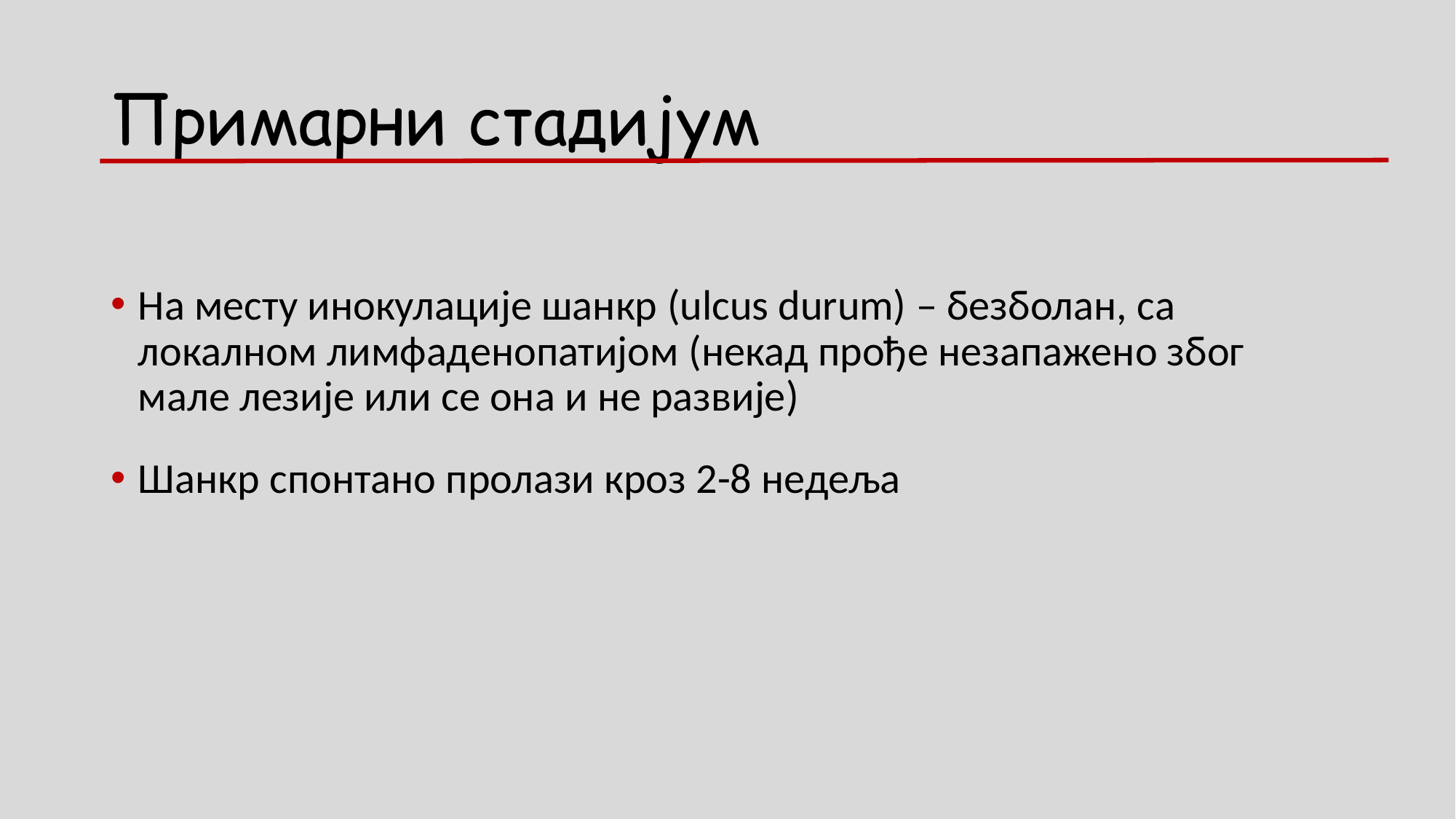

# Примарни стадијум
На месту инокулације шанкр (ulcus durum) – безболан, са локалном лимфаденопатијом (некад прође незапажено због мале лезије или се она и не развије)
Шанкр спонтано пролази кроз 2-8 недеља